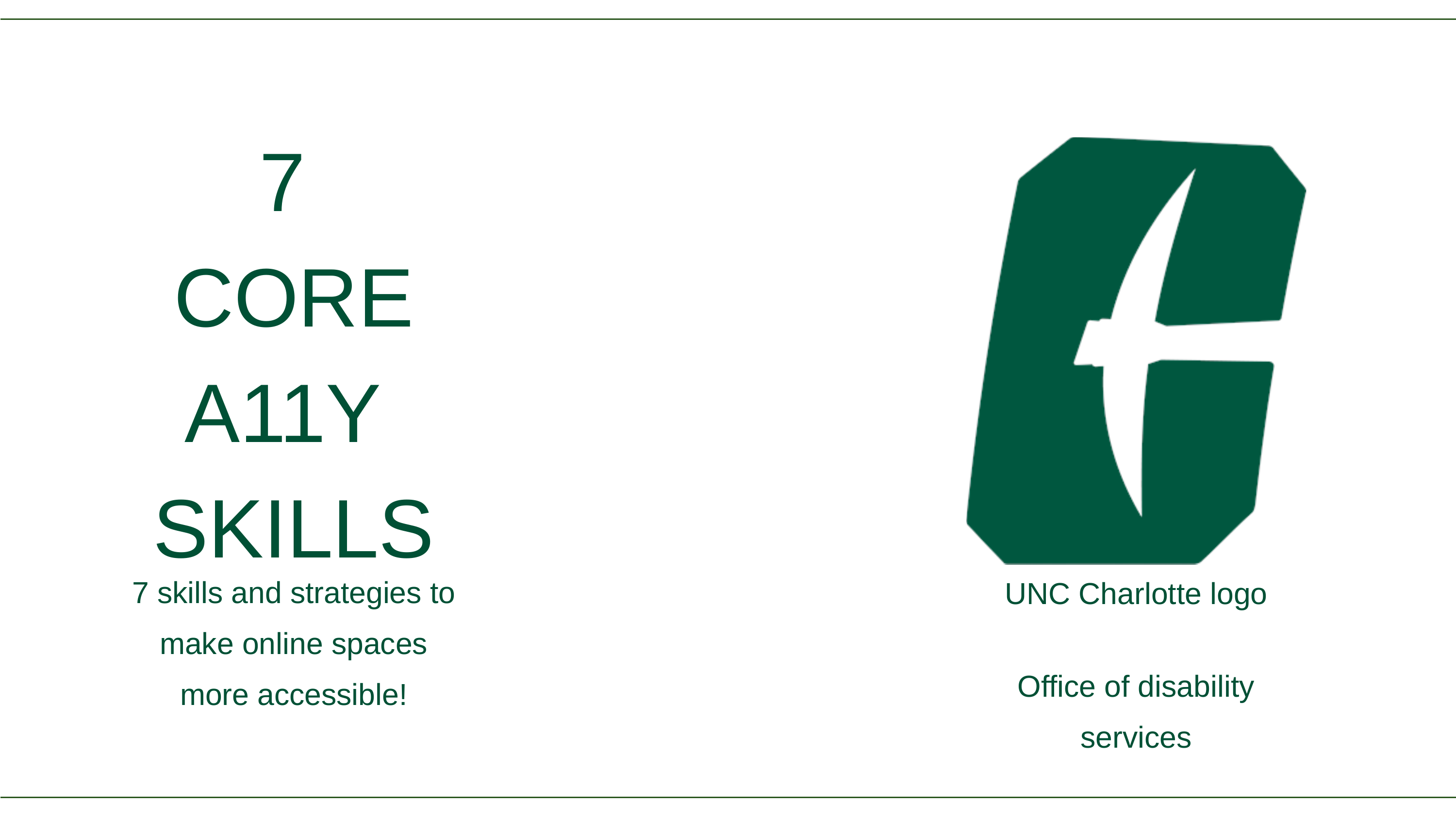

7
CORE
A11Y
SKILLS

7 skills and strategies to make online spaces more accessible!
UNC Charlotte logo
Office of disability services